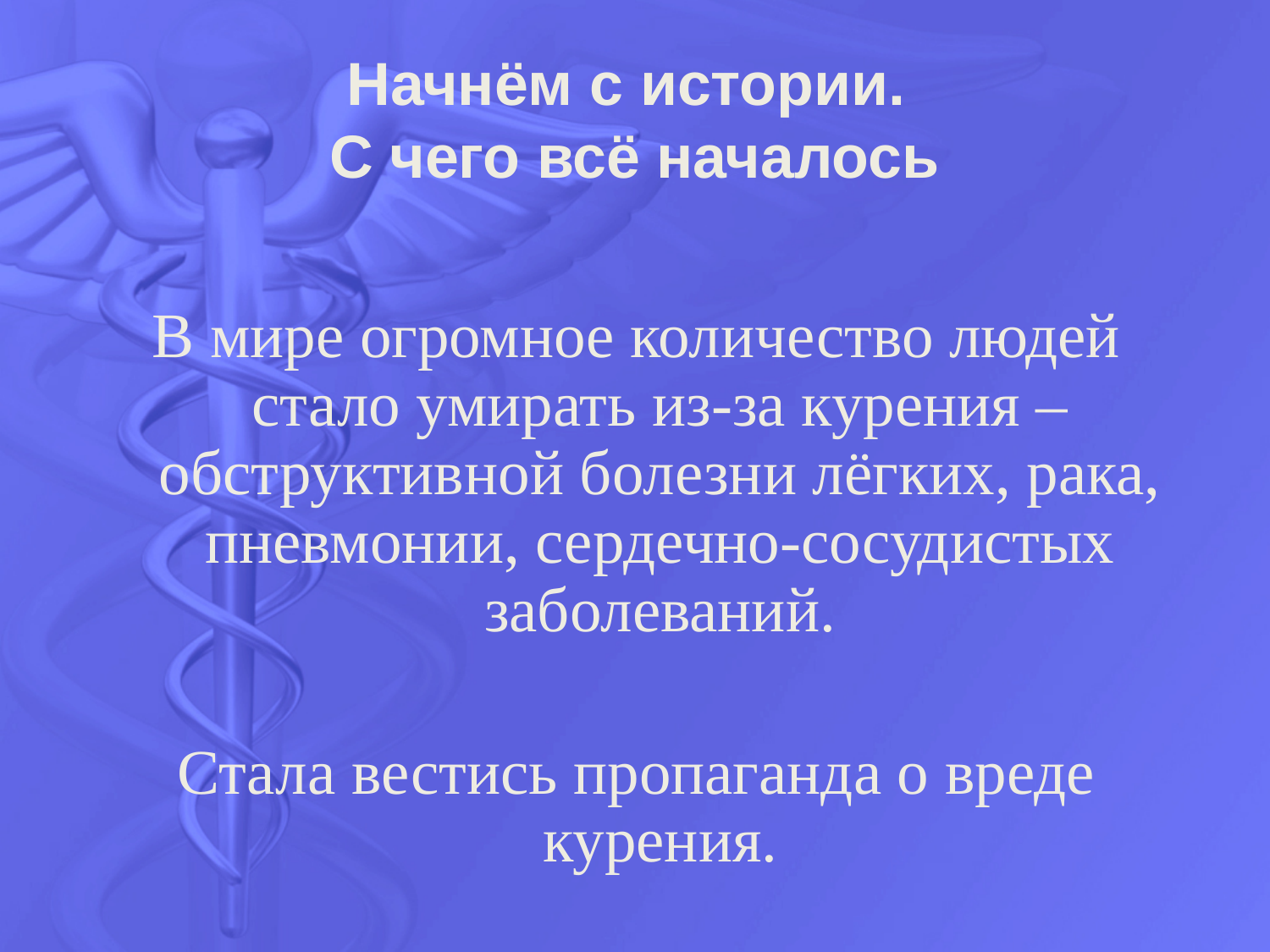

# Начнём с истории. С чего всё началось
В мире огромное количество людей стало умирать из-за курения – обструктивной болезни лёгких, рака, пневмонии, сердечно-сосудистых заболеваний.

Стала вестись пропаганда о вреде курения.